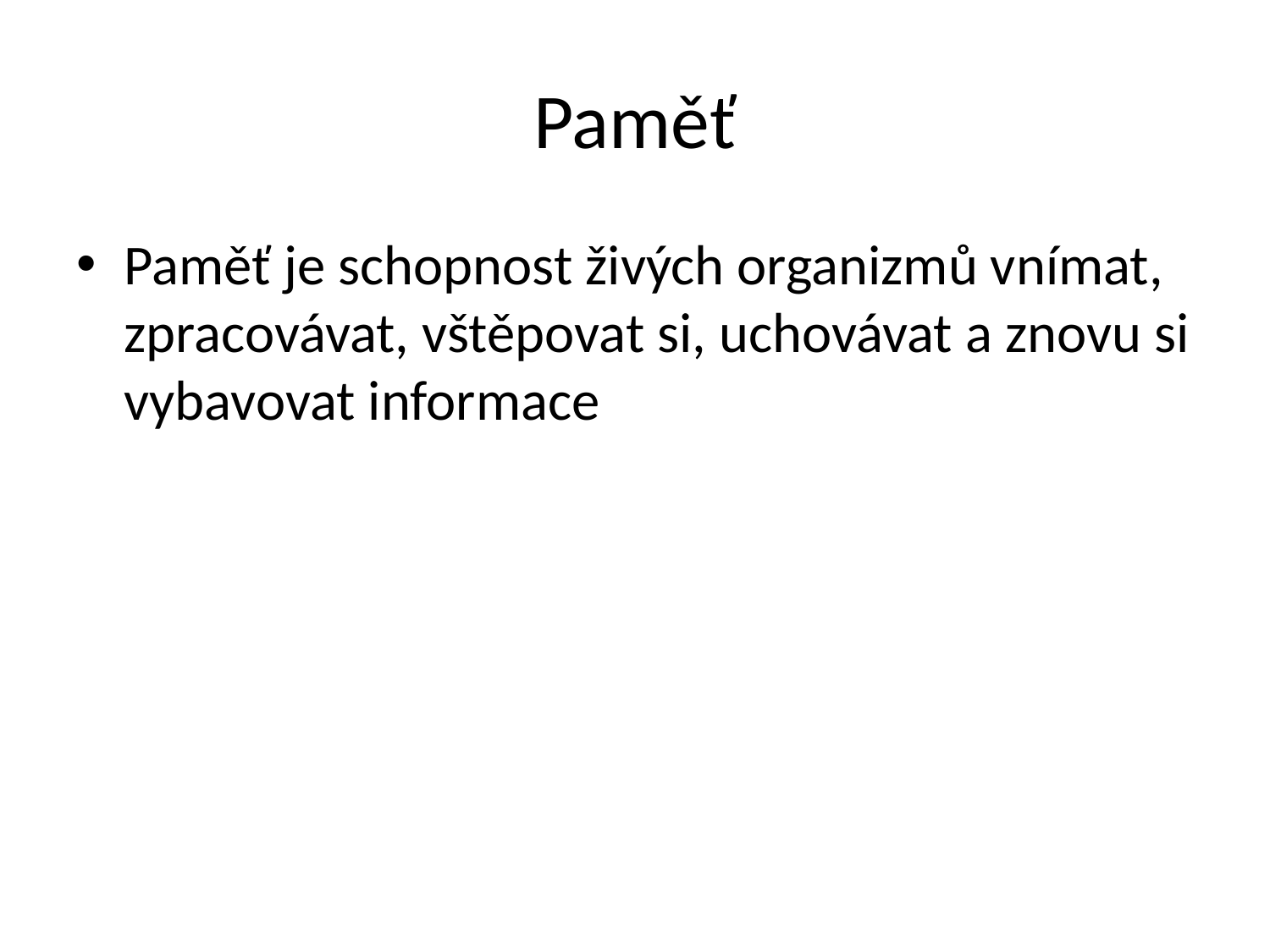

# Paměť
Paměť je schopnost živých organizmů vnímat, zpracovávat, vštěpovat si, uchovávat a znovu si vybavovat informace